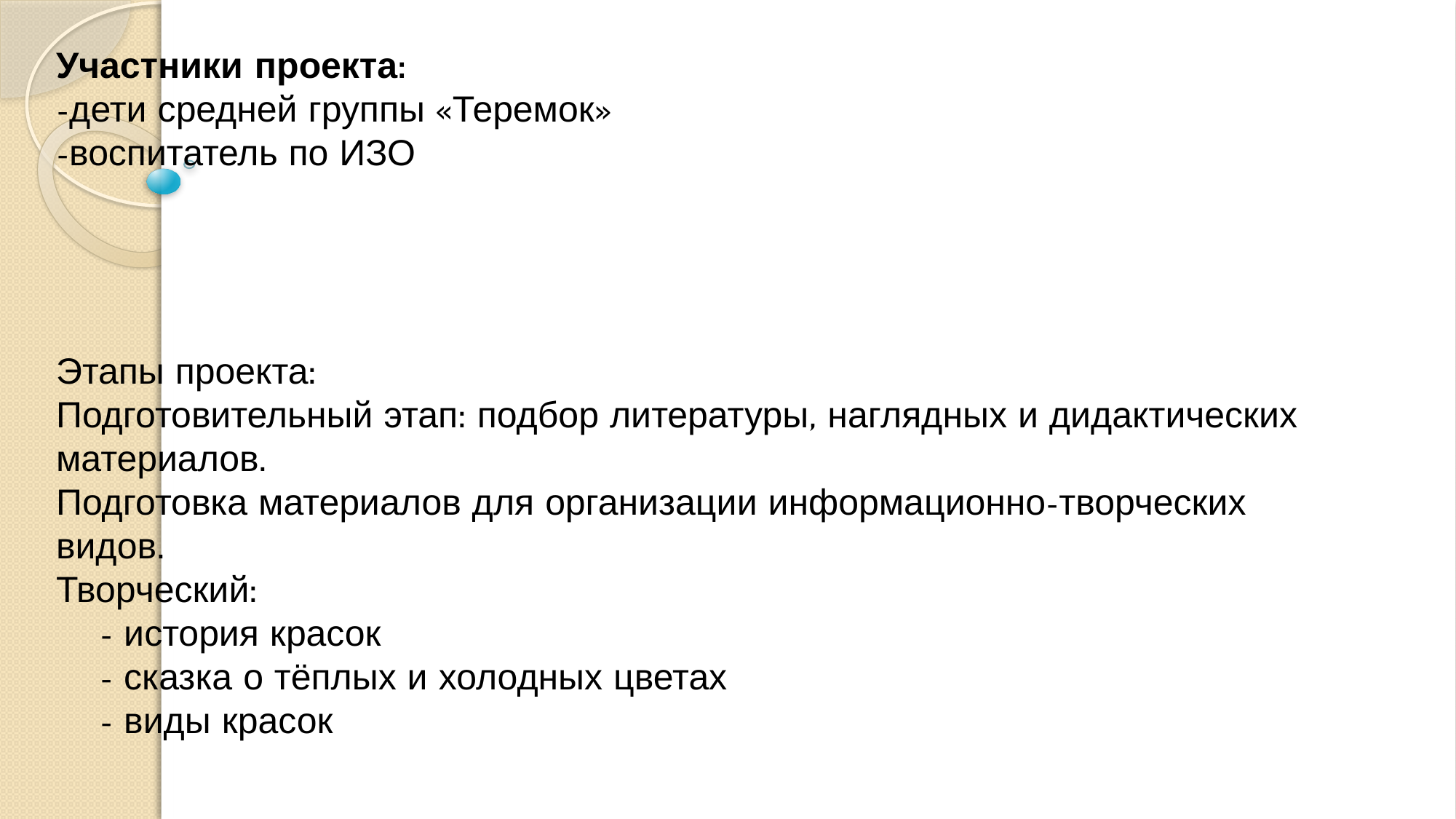

Участники проекта:
-дети средней группы «Теремок»
-воспитатель по ИЗО

Этапы проекта:
Подготовительный этап: подбор литературы, наглядных и дидактических материалов.
Подготовка материалов для организации информационно-творческих видов.
Творческий:
    - история красок
    - сказка о тёплых и холодных цветах
    - виды красок